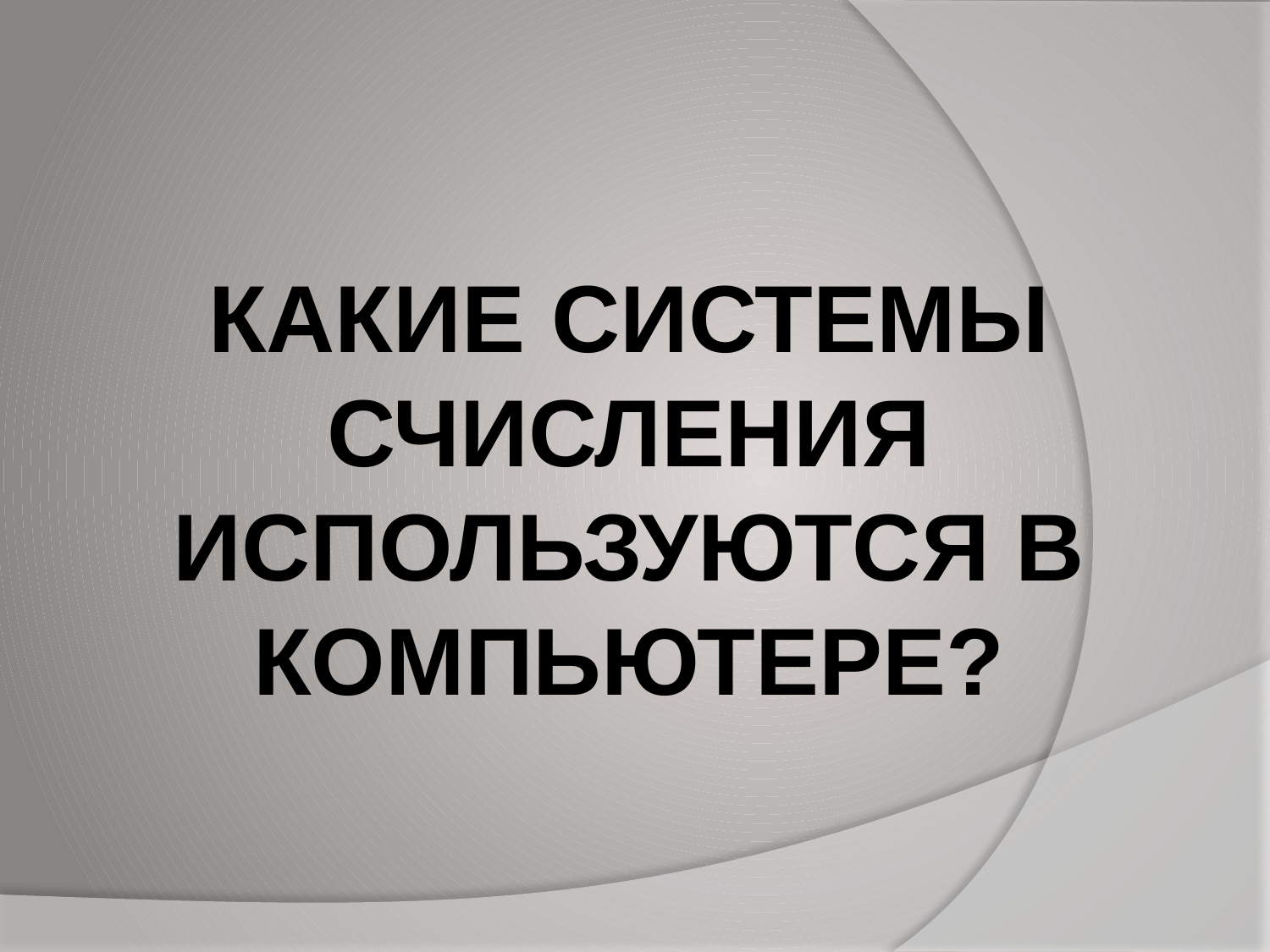

# КАКИЕ СИСТЕМЫ СЧИСЛЕНИЯ ИСПОЛЬЗУЮТСЯ В КОМПЬЮТЕРЕ?